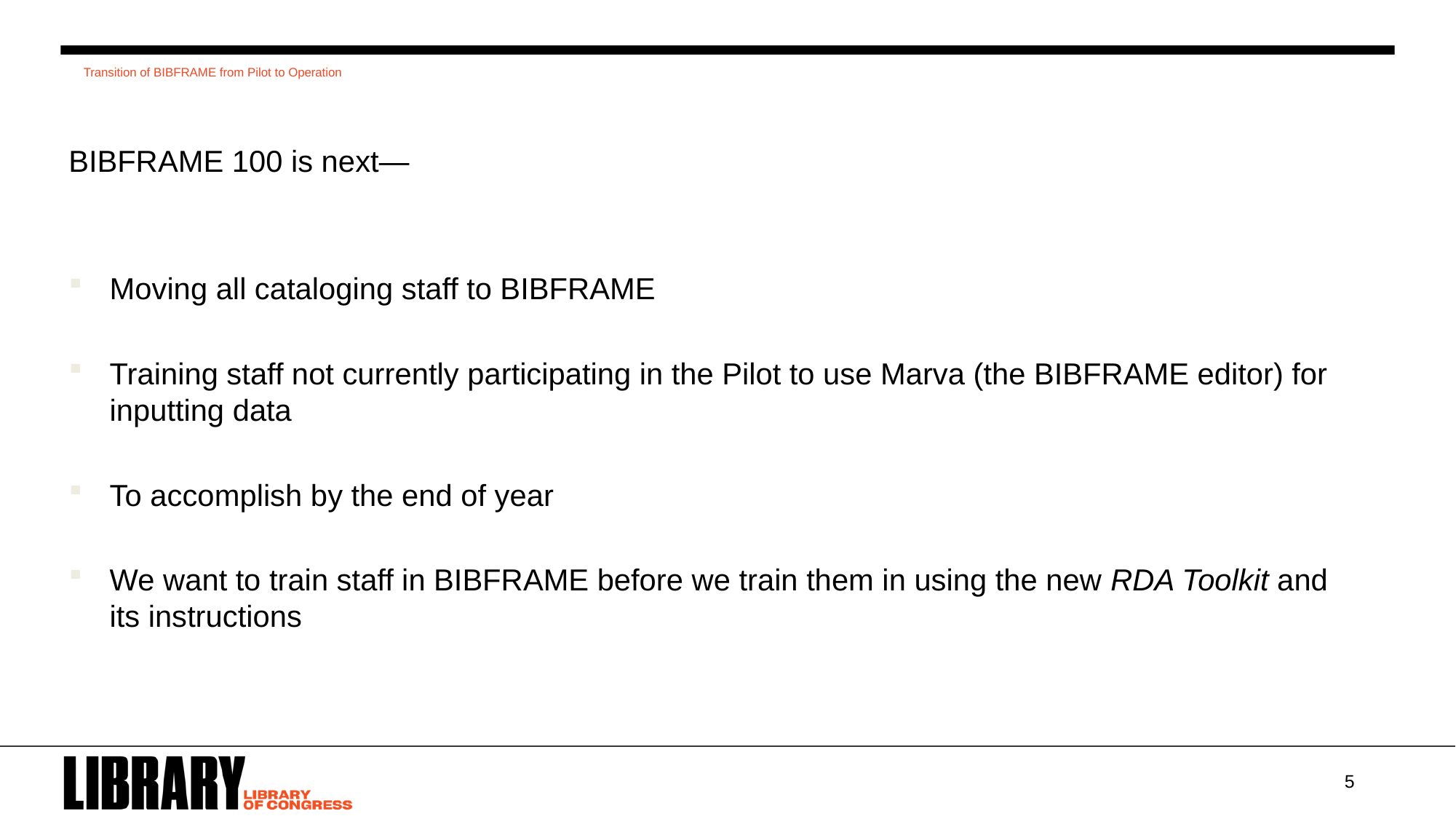

# Transition of BIBFRAME from Pilot to Operation
BIBFRAME 100 is next—

Moving all cataloging staff to BIBFRAME

Training staff not currently participating in the Pilot to use Marva (the BIBFRAME editor) for inputting data

To accomplish by the end of year

We want to train staff in BIBFRAME before we train them in using the new RDA Toolkit and its instructions